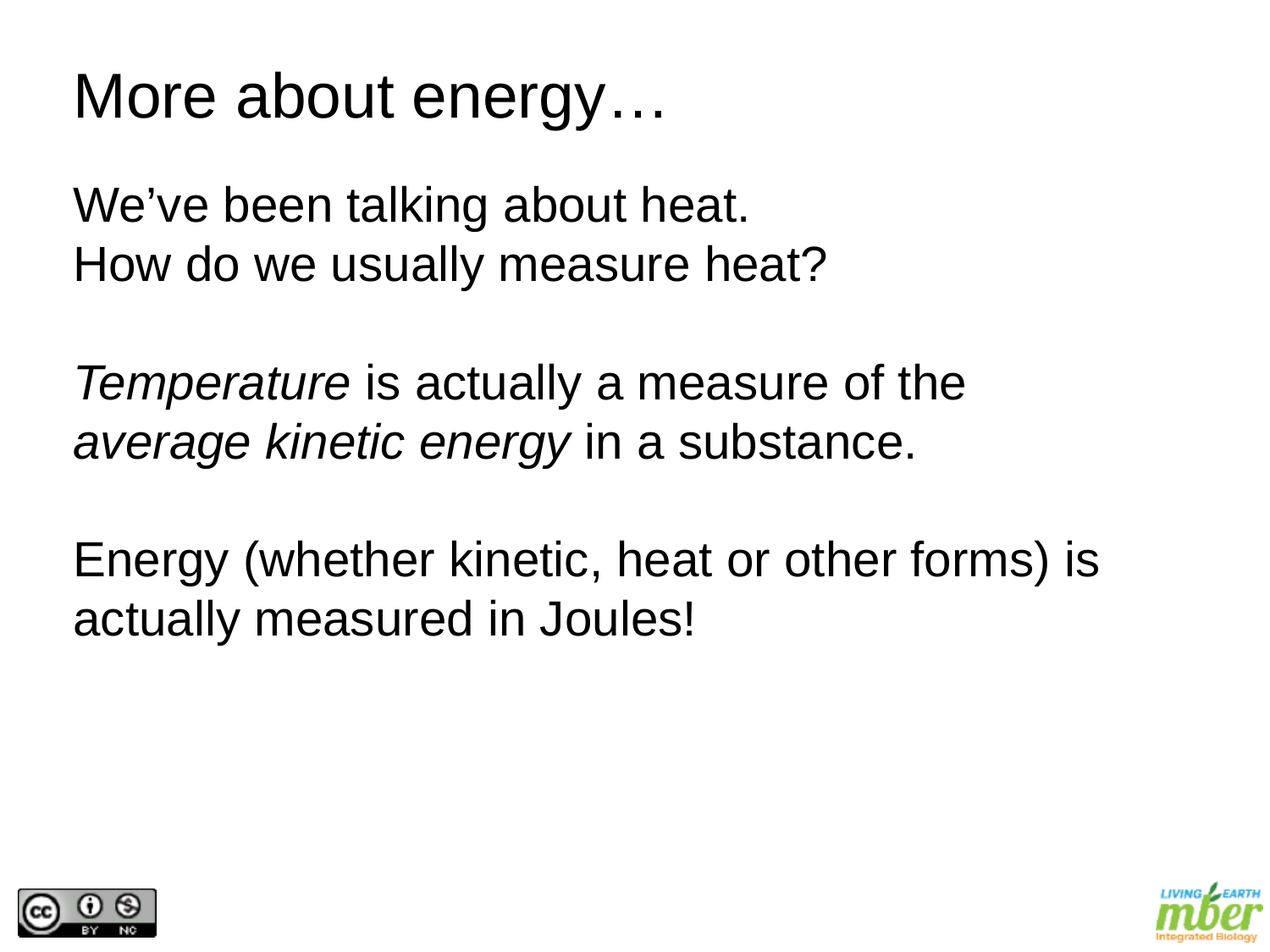

# More about energy…
We’ve been talking about heat.
How do we usually measure heat?

Temperature is actually a measure of the average kinetic energy in a substance.

Energy (whether kinetic, heat or other forms) is actually measured in Joules!